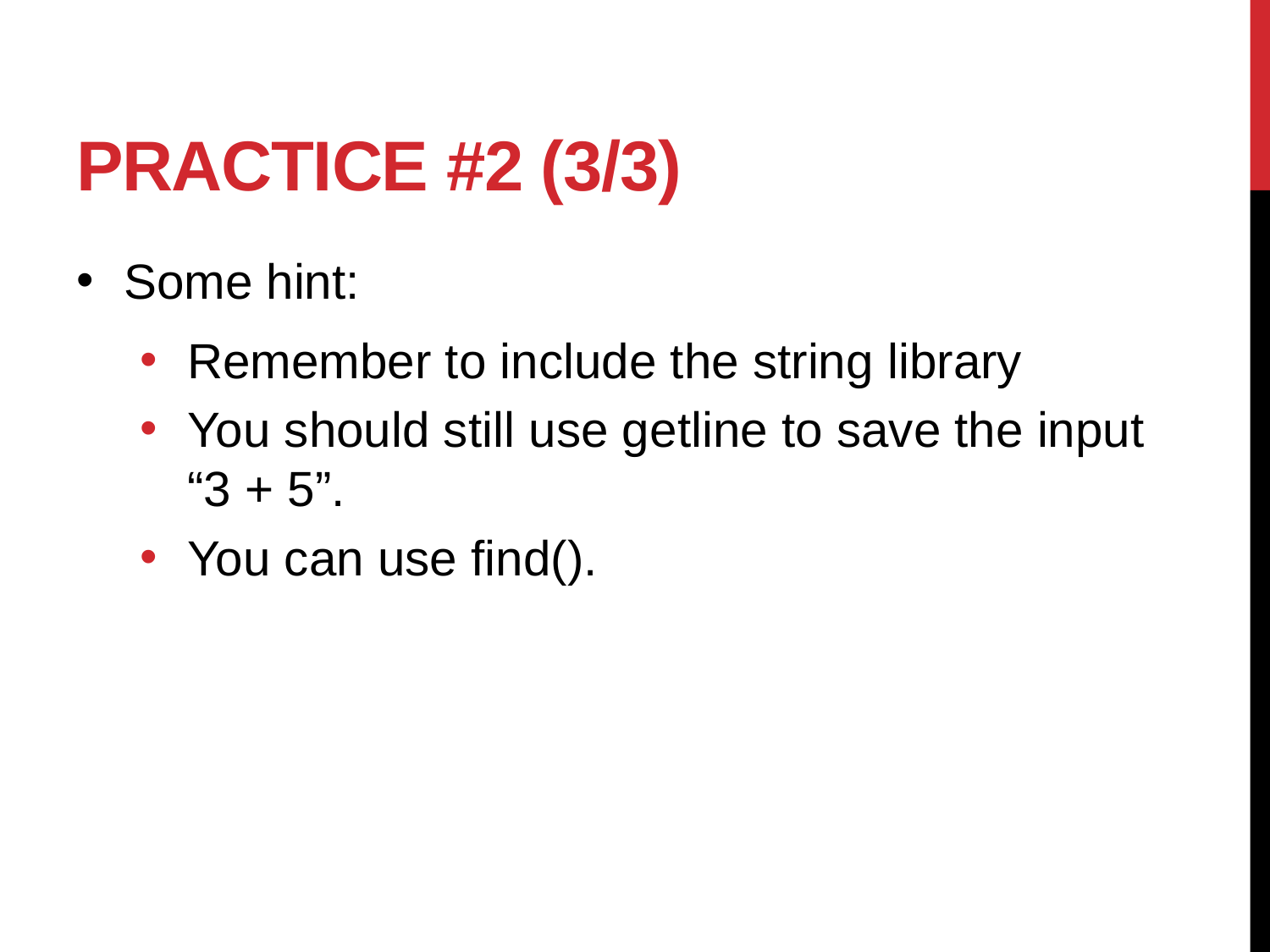

# Practice #2 (3/3)
Some hint:
Remember to include the string library
You should still use getline to save the input “3 + 5”.
You can use find().